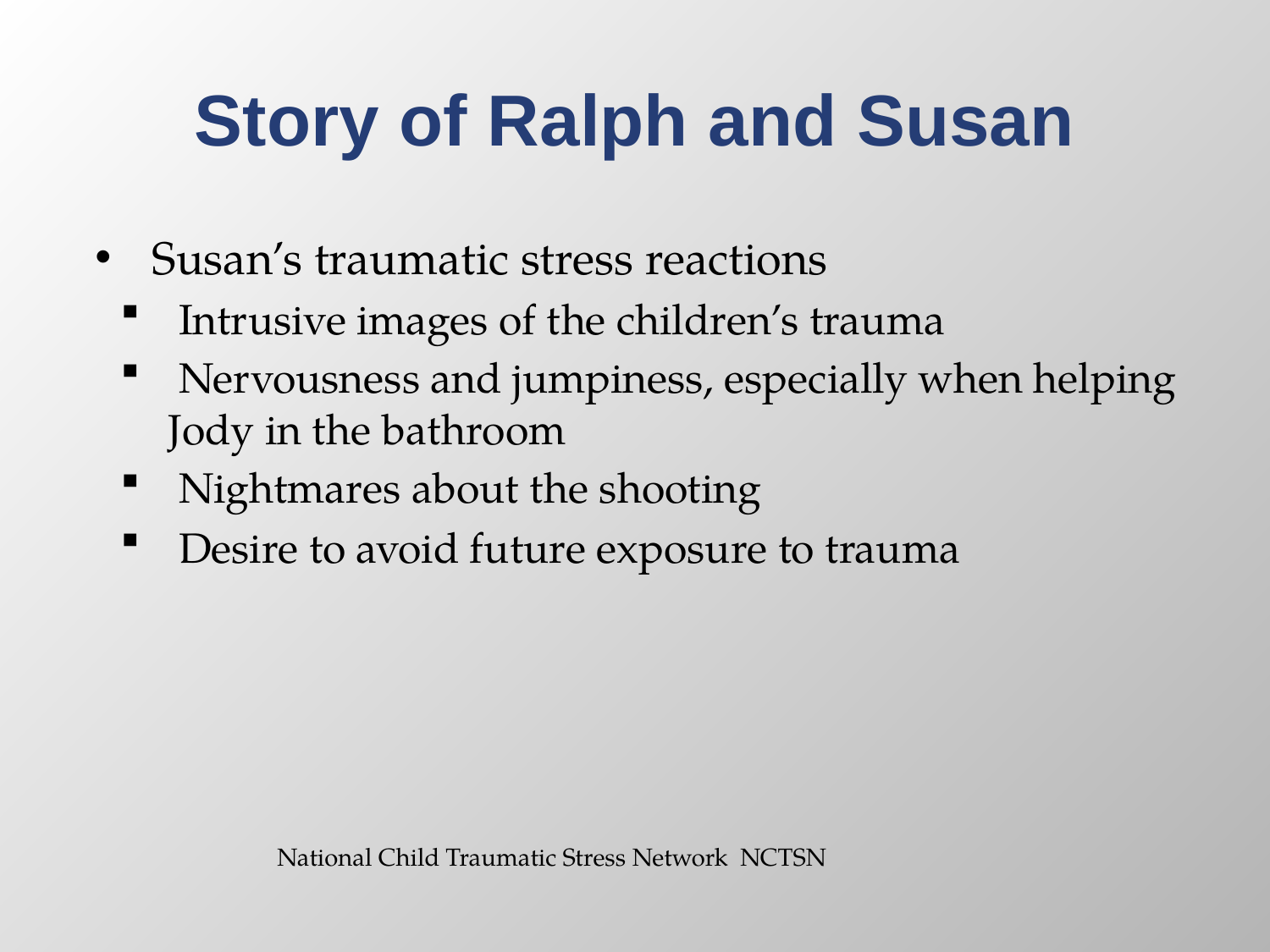

# Story of Ralph and Susan
Susan’s traumatic stress reactions
 Intrusive images of the children’s trauma
 Nervousness and jumpiness, especially when helping Jody in the bathroom
 Nightmares about the shooting
 Desire to avoid future exposure to trauma
National Child Traumatic Stress Network  NCTSN